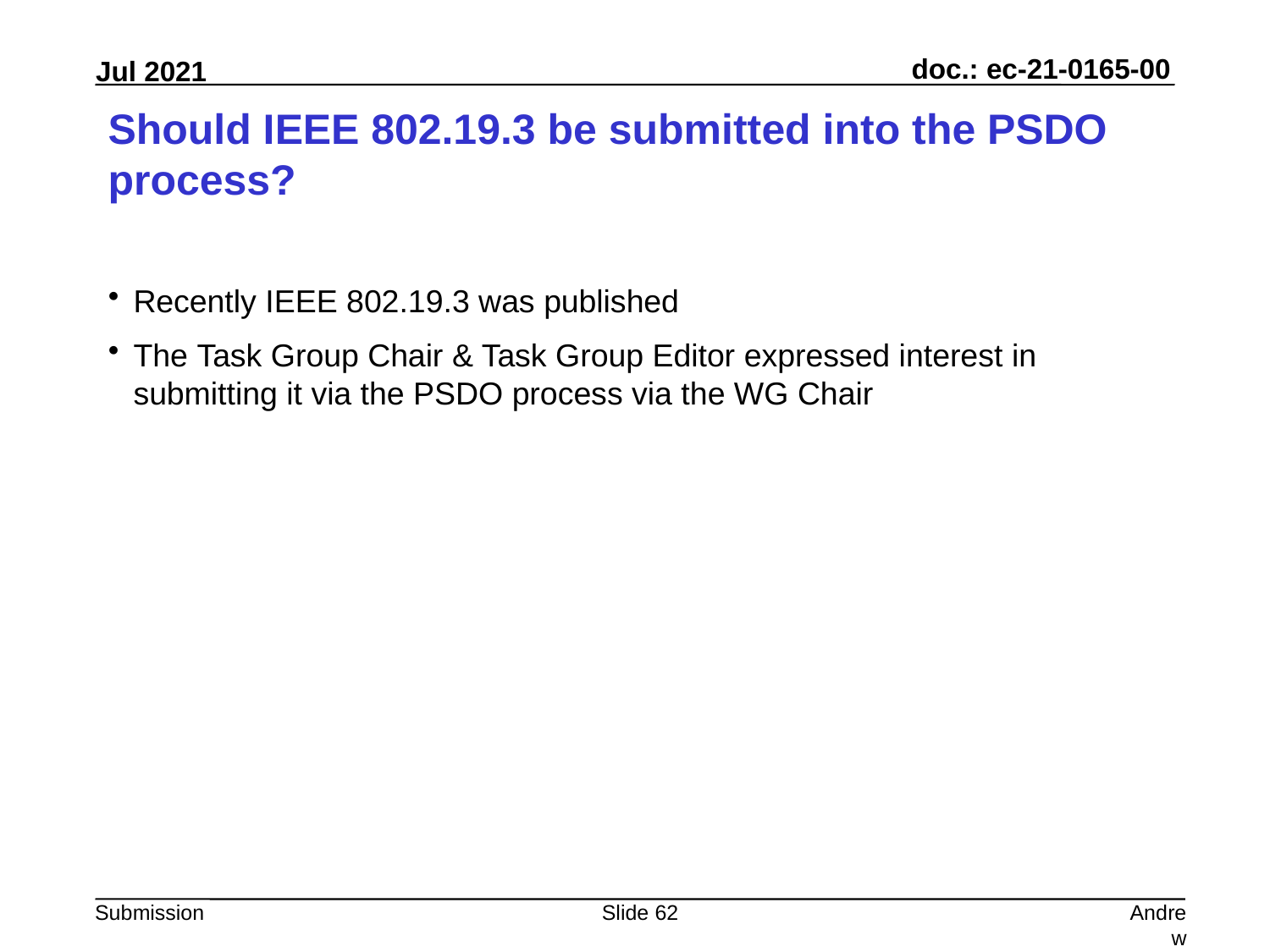

# Should IEEE 802.19.3 be submitted into the PSDO process?
Recently IEEE 802.19.3 was published
The Task Group Chair & Task Group Editor expressed interest in submitting it via the PSDO process via the WG Chair
Slide 62
Andrew Myles, Cisco